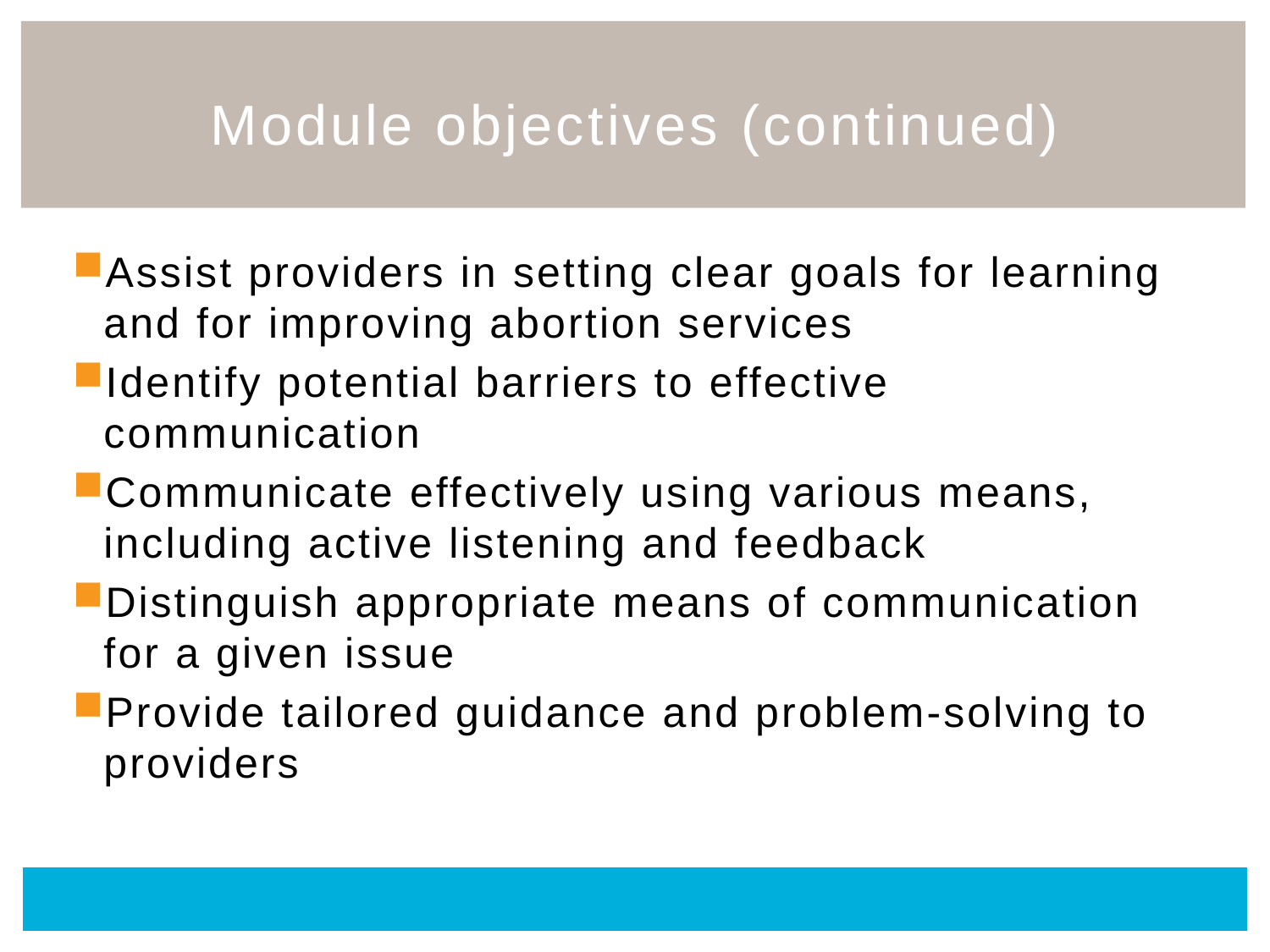

# Module objectives (continued)
Assist providers in setting clear goals for learning and for improving abortion services
Identify potential barriers to effective communication
Communicate effectively using various means, including active listening and feedback
Distinguish appropriate means of communication for a given issue
Provide tailored guidance and problem-solving to providers